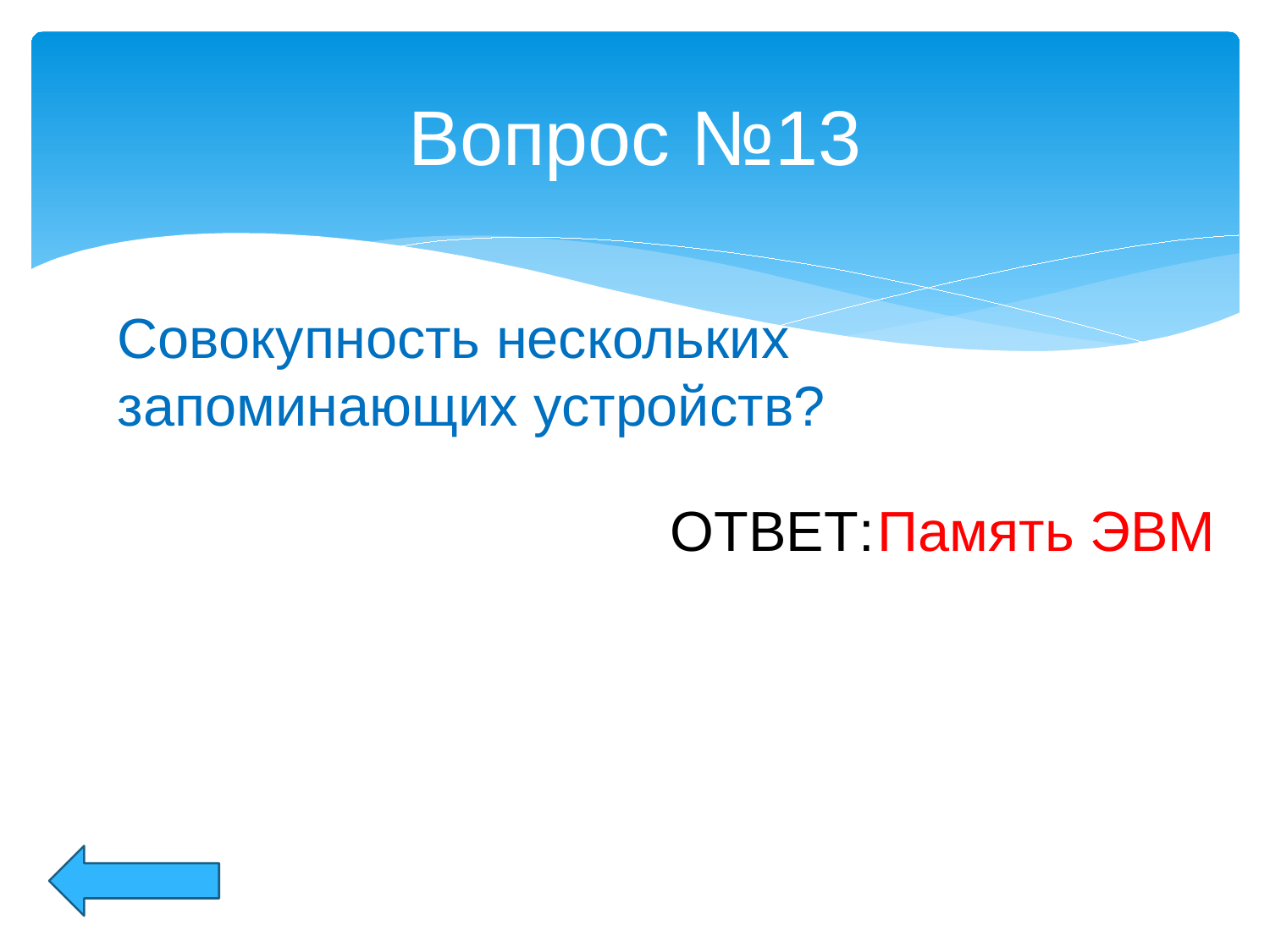

# Вопрос №13
Совокупность нескольких запоминающих устройств?
ОТВЕТ:
Память ЭВМ